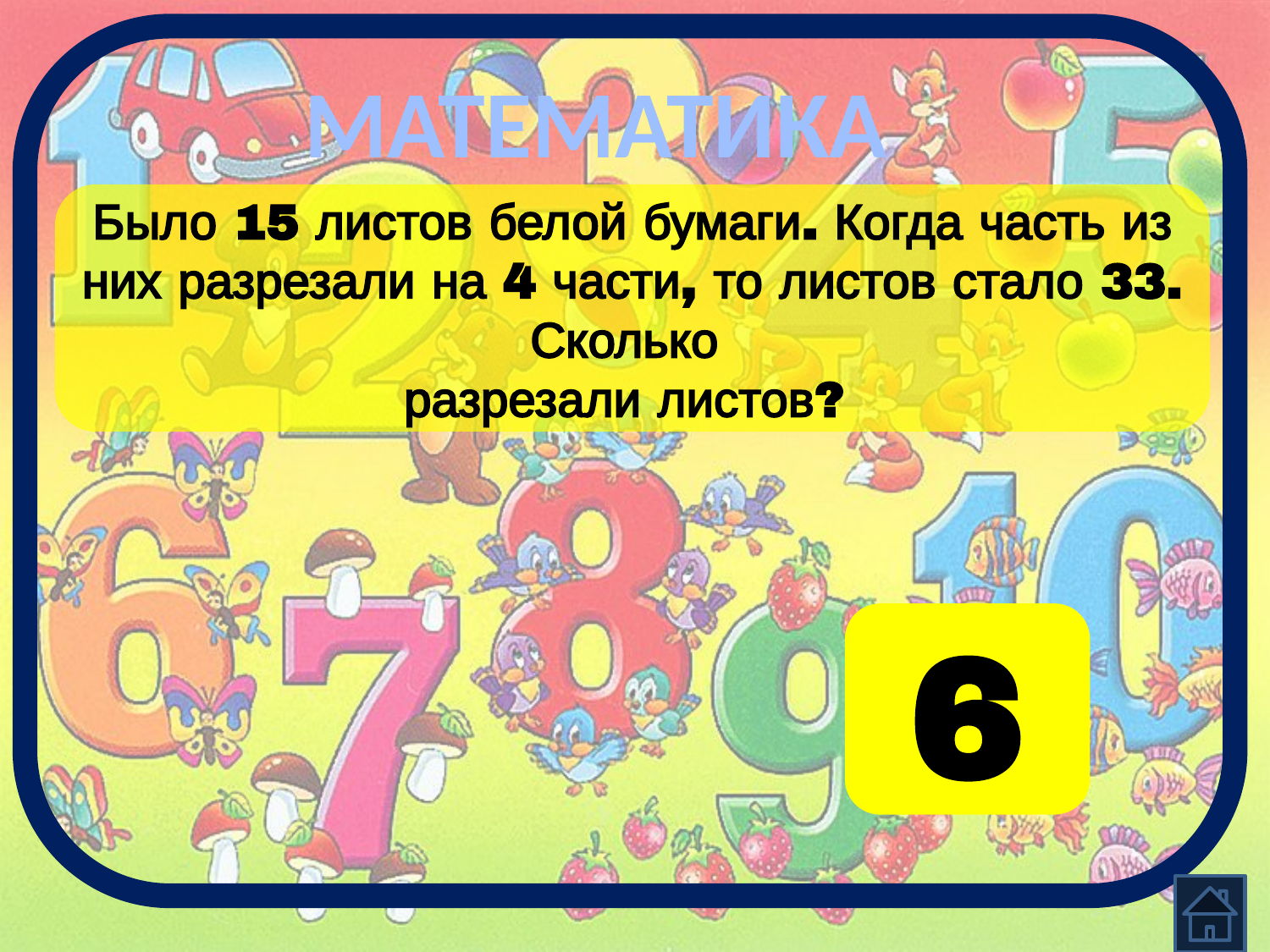

МАТЕМАТИКА
Было 15 листов белой бумаги. Когда часть из них разрезали на 4 части, то листов стало 33. Сколько
разрезали листов?
6